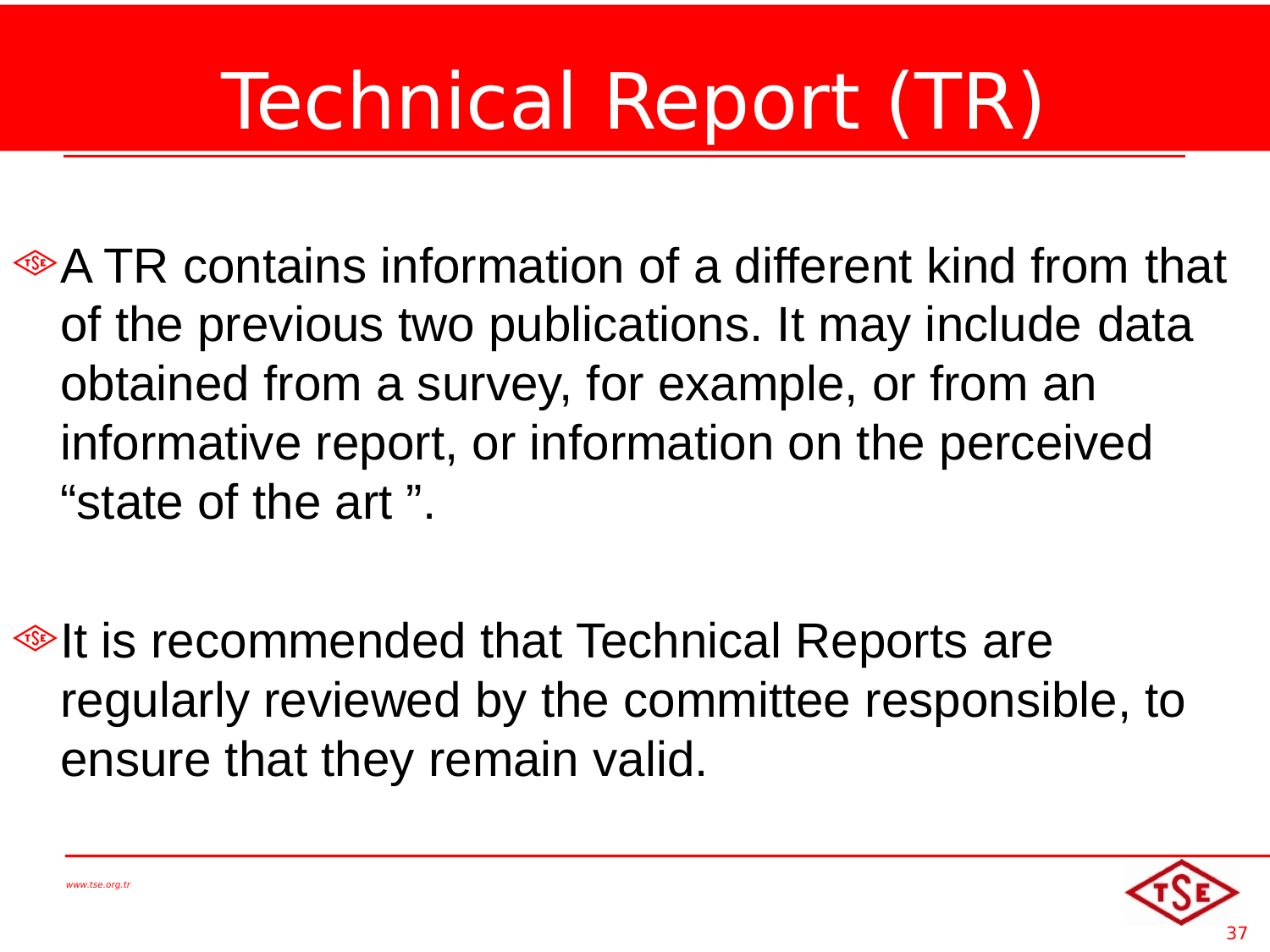

# Technical Report (TR)
A TR contains information of a different kind from that of the previous two publications. It may include data obtained from a survey, for example, or from an informative report, or information on the perceived “state of the art ”.

It is recommended that Technical Reports are regularly reviewed by the committee responsible, to ensure that they remain valid.

www.tse.org.tr
37